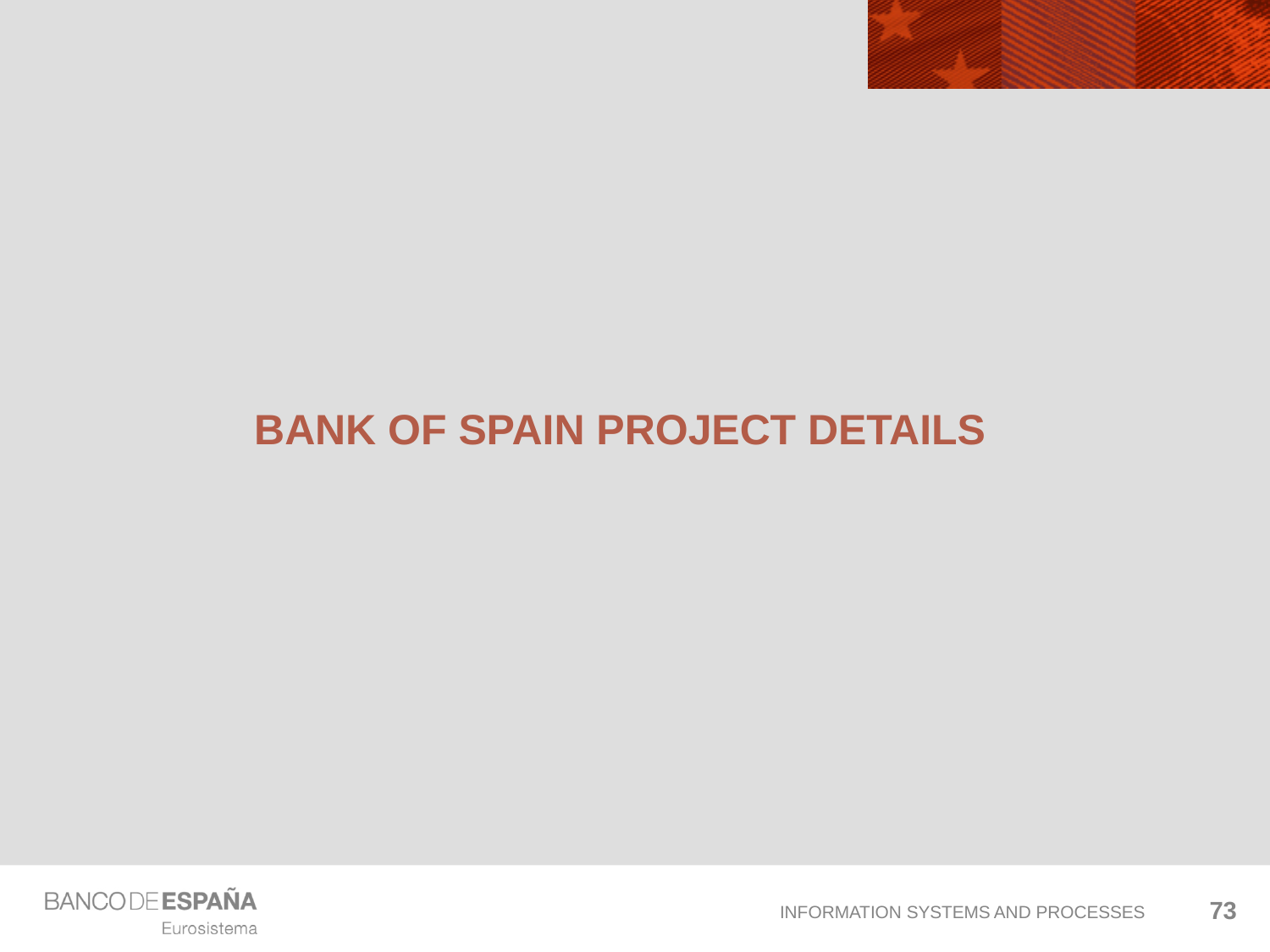

# BANK OF SPAIN PROJECT DETAILS
73